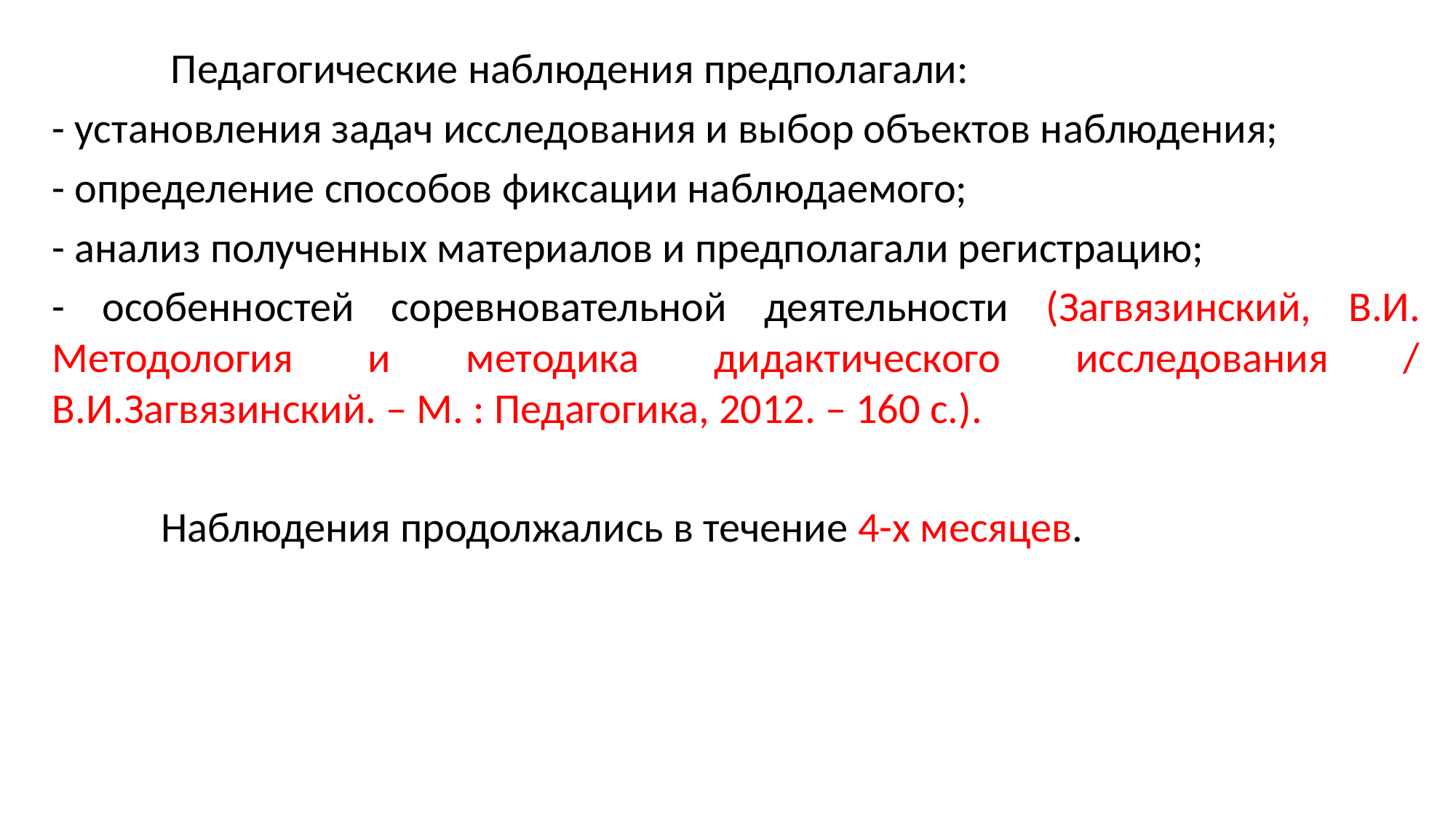

Педагогические наблюдения предполагали:
- установления задач исследования и выбор объектов наблюдения;
- определение способов фиксации наблюдаемого;
- анализ полученных материалов и предполагали регистрацию;
- особенностей соревновательной деятельности (Загвязинский, В.И. Методология и методика дидактического исследования / В.И.Загвязинский. – М. : Педагогика, 2012. – 160 с.).

	Наблюдения продолжались в течение 4-х месяцев.

#